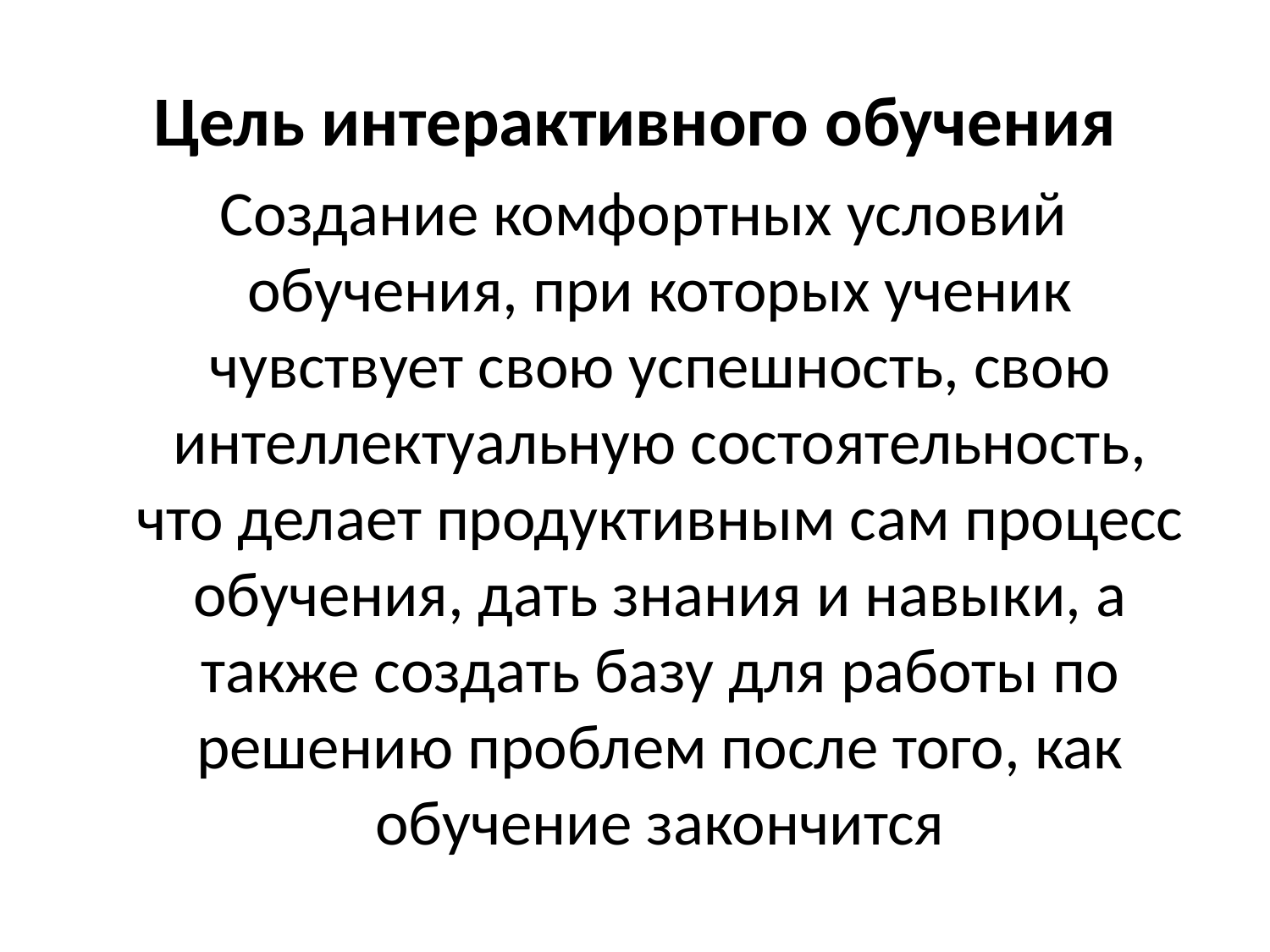

# Цель интерактивного обучения
 Создание комфортных условий обучения, при которых ученик чувствует свою успешность, свою интеллектуальную состоятельность, что делает продуктивным сам процесс обучения, дать знания и навыки, а также создать базу для работы по решению проблем после того, как обучение закончится